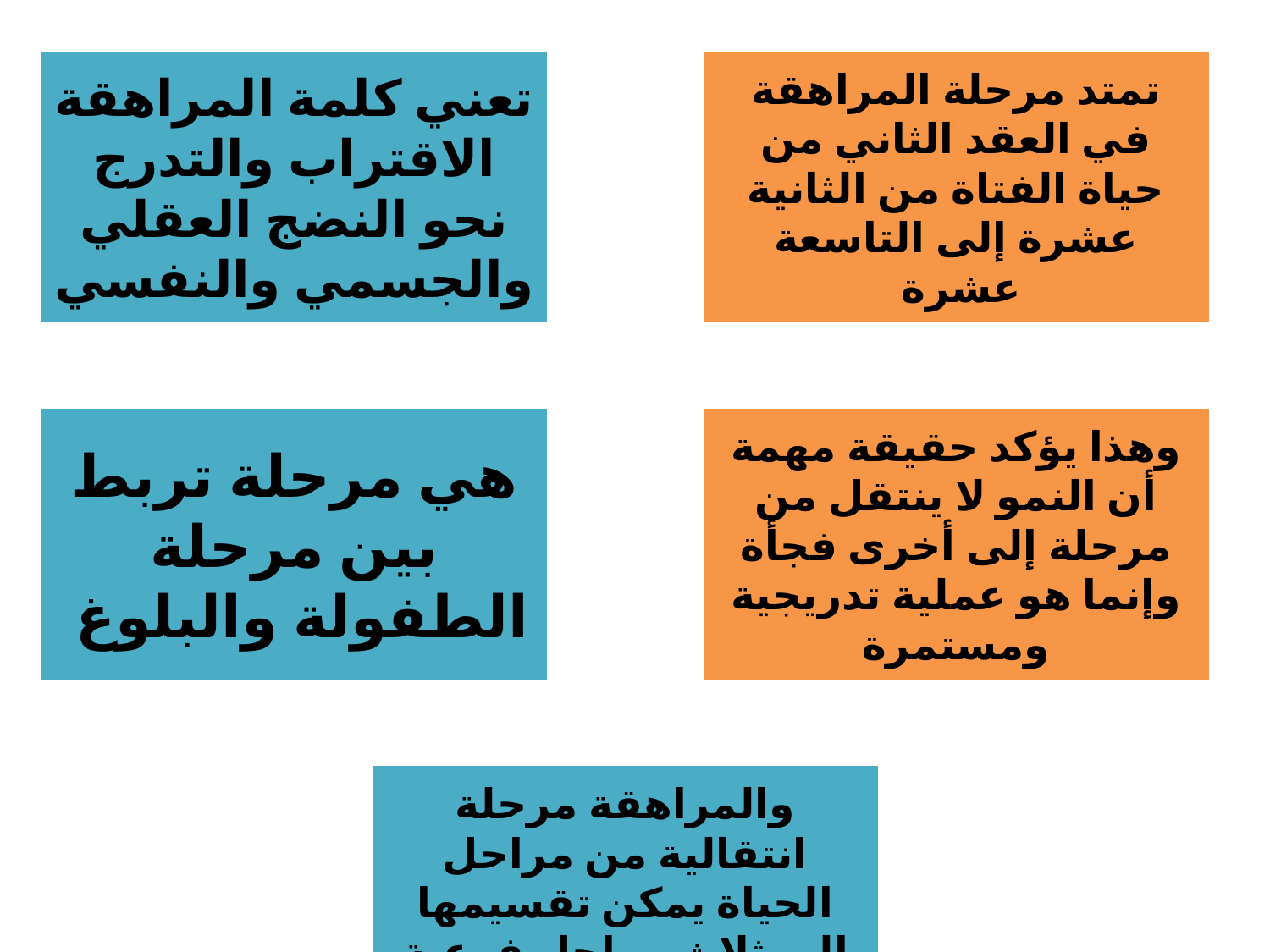

تمتد مرحلة المراهقة في العقد الثاني من حياة الفتاة من الثانية عشرة إلى التاسعة عشرة
هي مرحلة تربط بين مرحلة الطفولة والبلوغ